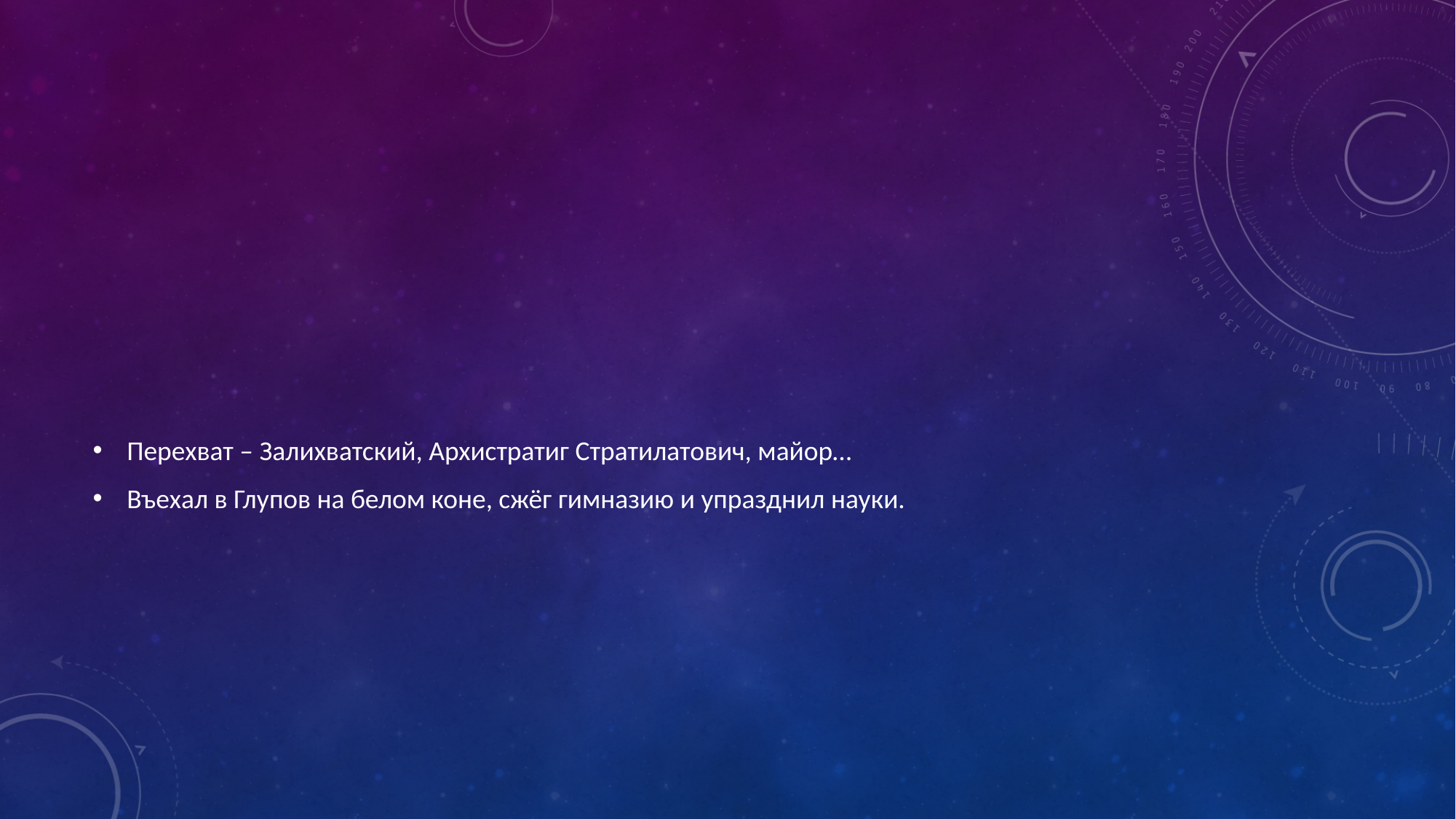

#
Перехват – Залихватский, Архистратиг Стратилатович, майор…
Въехал в Глупов на белом коне, сжёг гимназию и упразднил науки.